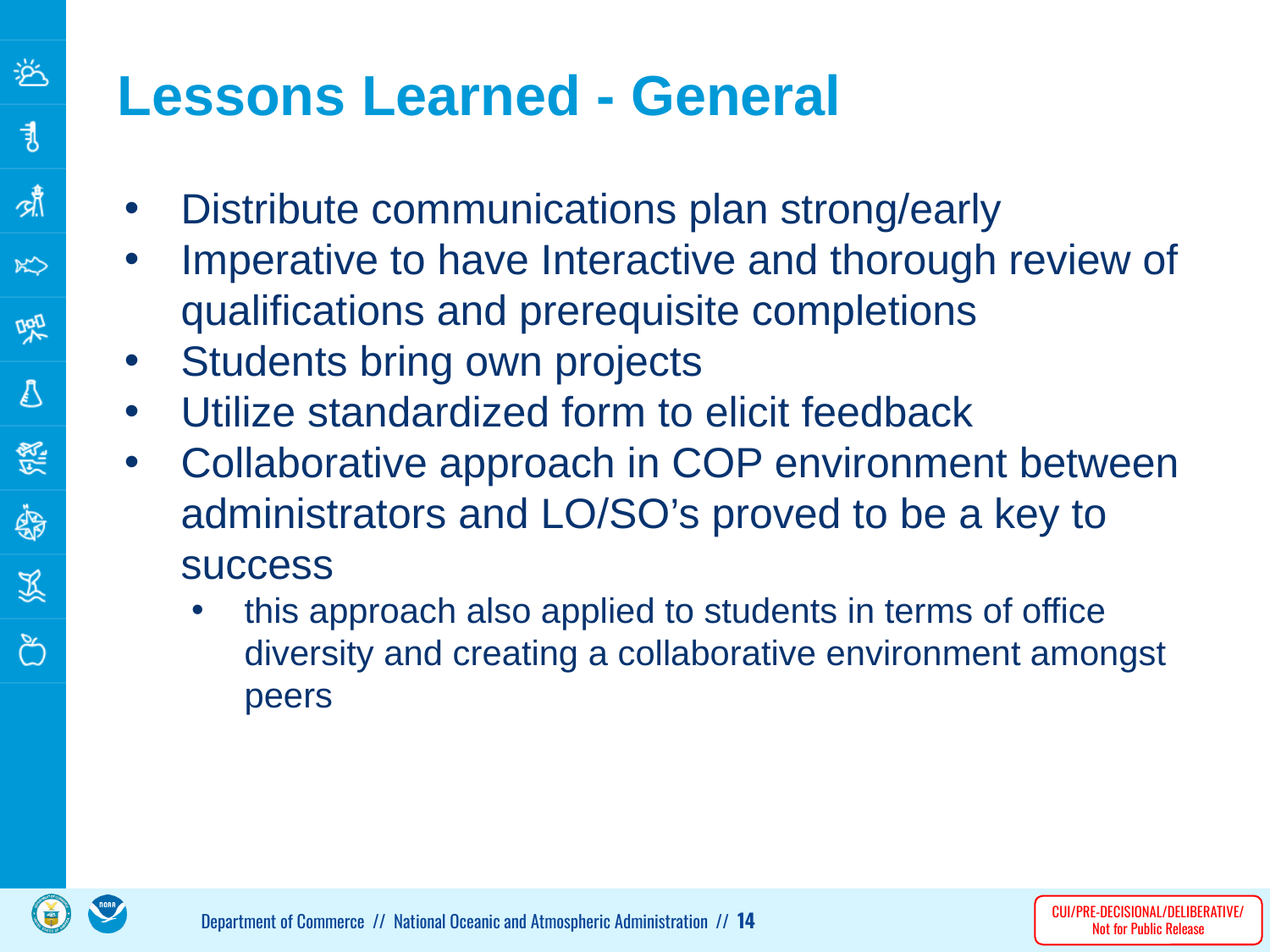

# Lessons Learned - General
Distribute communications plan strong/early
Imperative to have Interactive and thorough review of qualifications and prerequisite completions
Students bring own projects
Utilize standardized form to elicit feedback
Collaborative approach in COP environment between administrators and LO/SO’s proved to be a key to success
this approach also applied to students in terms of office diversity and creating a collaborative environment amongst peers